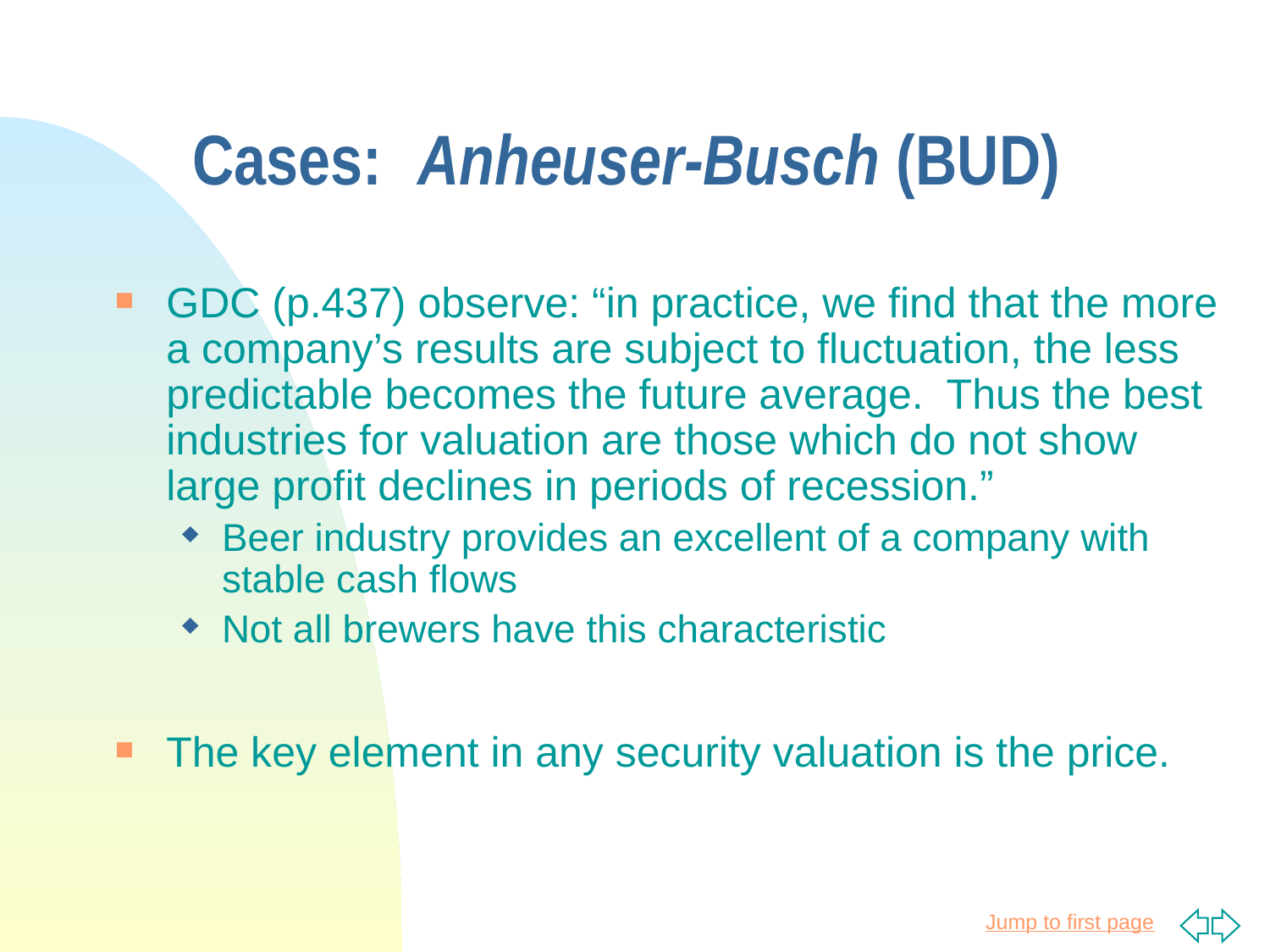

# Cases:  Anheuser-Busch (BUD)
GDC (p.437) observe: “in practice, we find that the more a company’s results are subject to fluctuation, the less predictable becomes the future average.  Thus the best industries for valuation are those which do not show large profit declines in periods of recession.”
Beer industry provides an excellent of a company with stable cash flows
Not all brewers have this characteristic

The key element in any security valuation is the price.